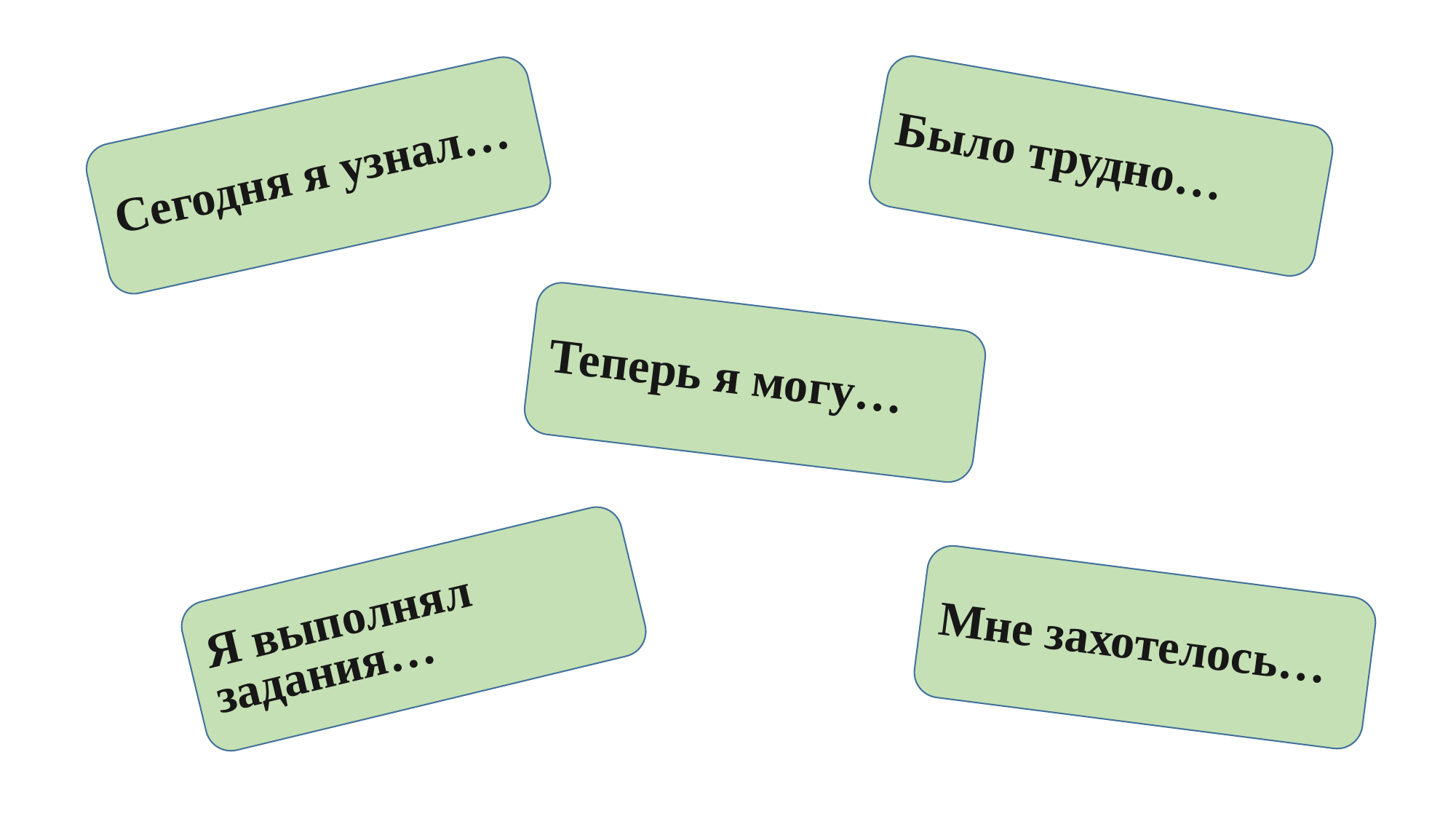

Было трудно…
Сегодня я узнал…
Теперь я могу…
Я выполнял задания…
Мне захотелось…